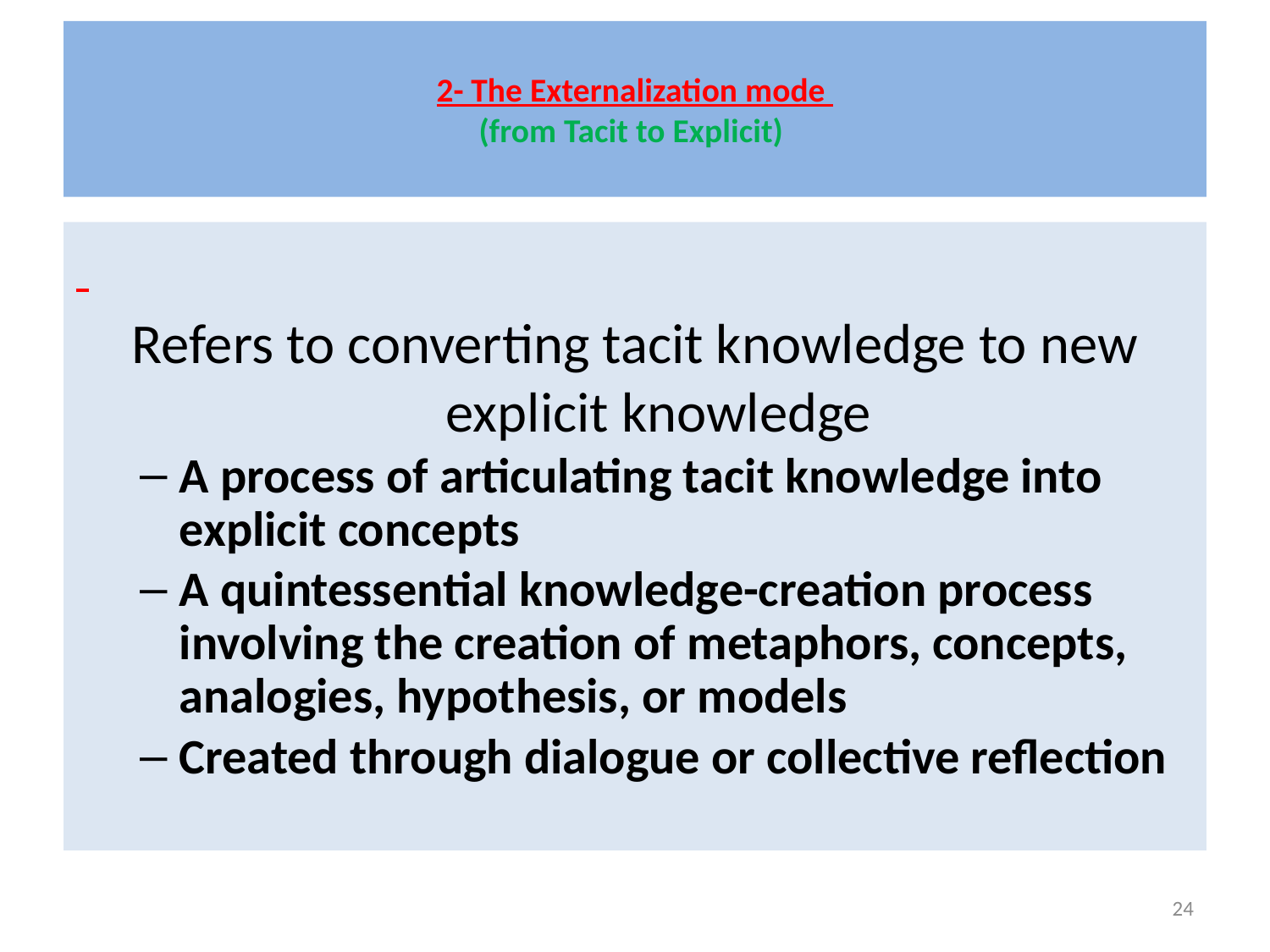

# 2- The Externalization mode (from Tacit to Explicit)

Refers to converting tacit knowledge to new explicit knowledge
A process of articulating tacit knowledge into explicit concepts
A quintessential knowledge-creation process involving the creation of metaphors, concepts, analogies, hypothesis, or models
Created through dialogue or collective reflection

24